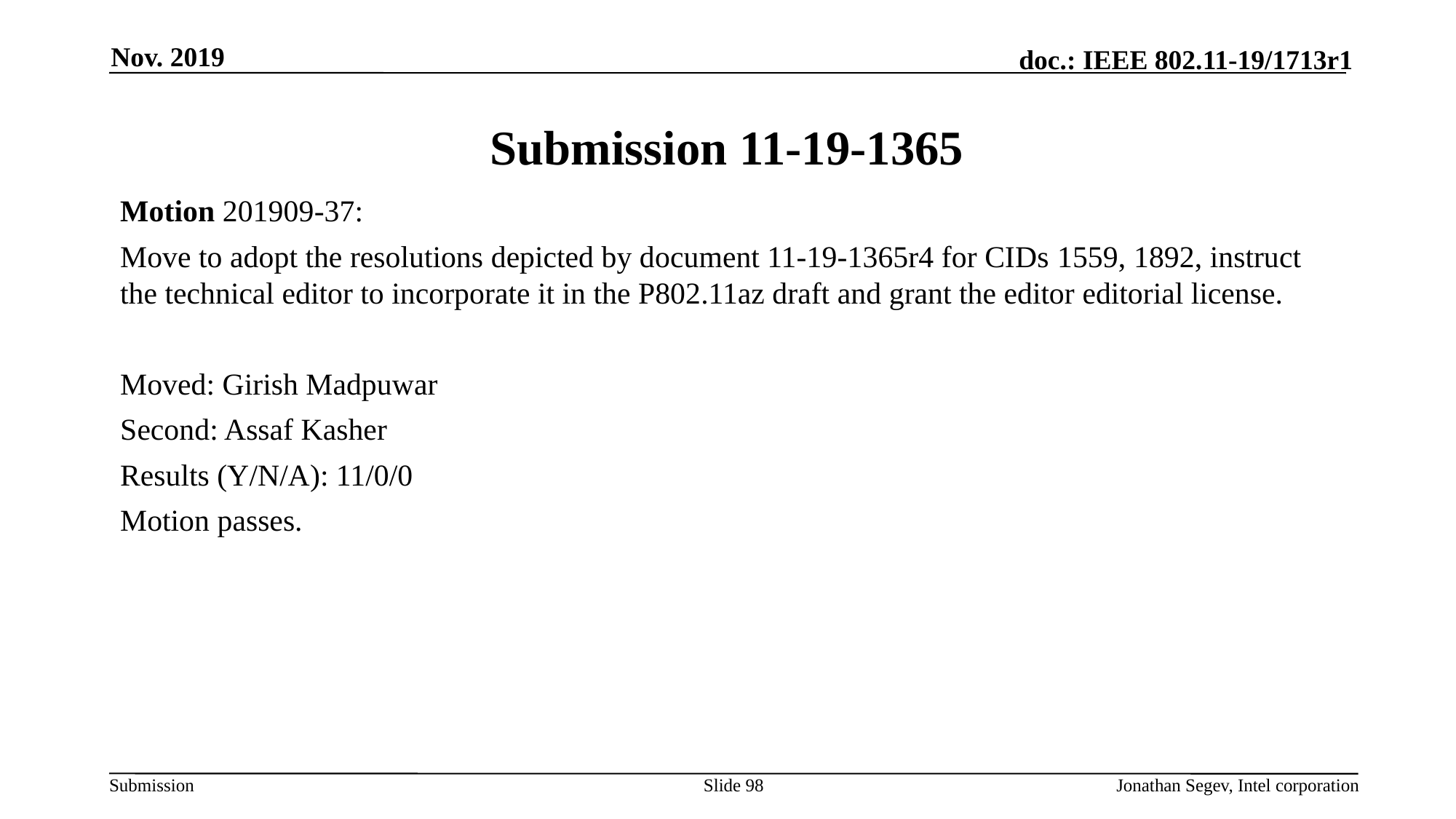

Nov. 2019
# Submission 11-19-1365
Motion 201909-37:
Move to adopt the resolutions depicted by document 11-19-1365r4 for CIDs 1559, 1892, instruct the technical editor to incorporate it in the P802.11az draft and grant the editor editorial license.

Moved: Girish Madpuwar
Second: Assaf Kasher
Results (Y/N/A): 11/0/0
Motion passes.
Slide 98
Jonathan Segev, Intel corporation